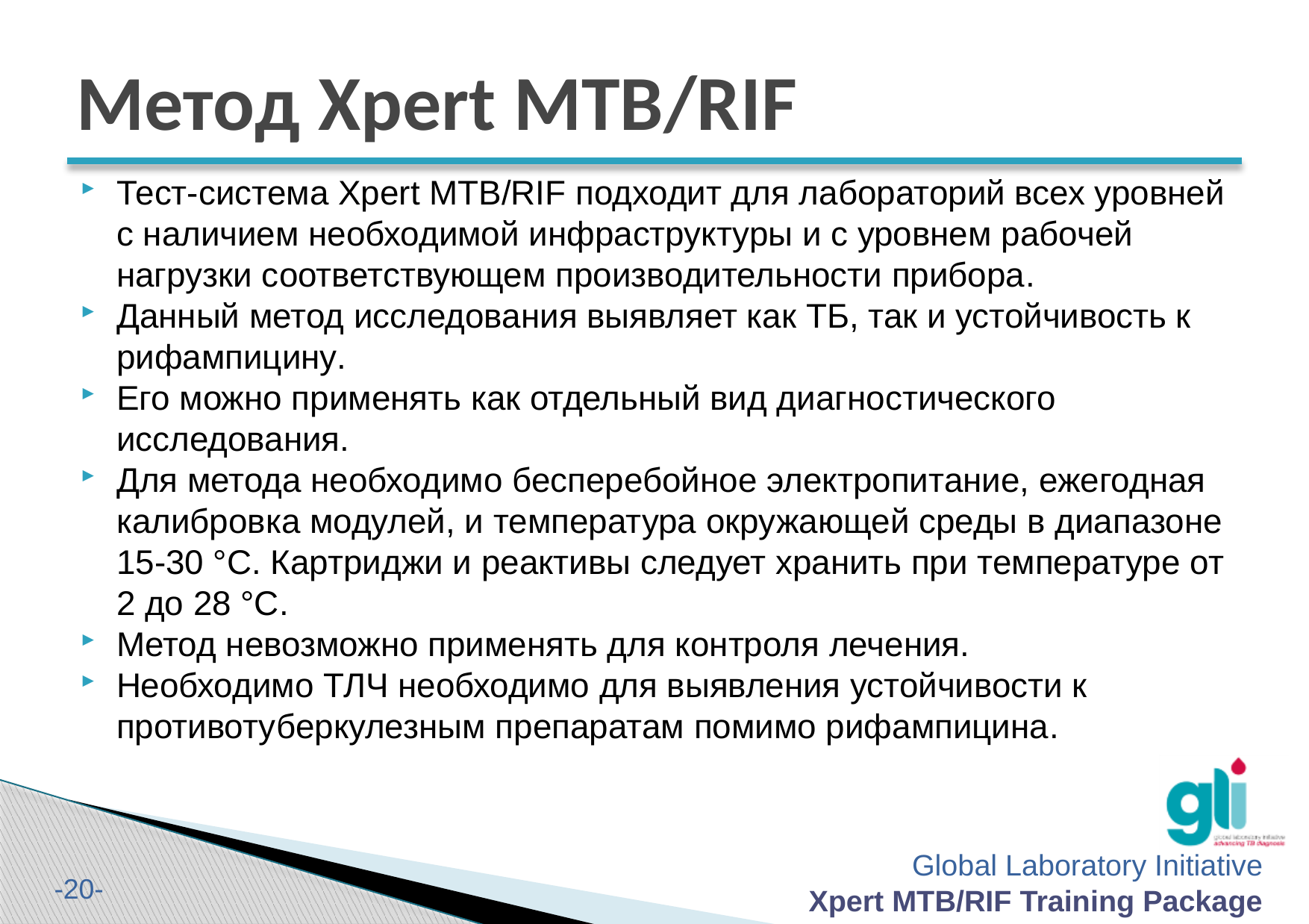

# Метод Xpert MTB/RIF
Тест-система Xpert MTB/RIF подходит для лабораторий всех уровней с наличием необходимой инфраструктуры и с уровнем рабочей нагрузки соответствующем производительности прибора.
Данный метод исследования выявляет как ТБ, так и устойчивость к рифампицину.
Его можно применять как отдельный вид диагностического исследования.
Для метода необходимо бесперебойное электропитание, ежегодная калибровка модулей, и температура окружающей среды в диапазоне 15-30 °C. Картриджи и реактивы следует хранить при температуре от 2 до 28 °C.
Метод невозможно применять для контроля лечения.
Необходимо ТЛЧ необходимо для выявления устойчивости к противотуберкулезным препаратам помимо рифампицина.